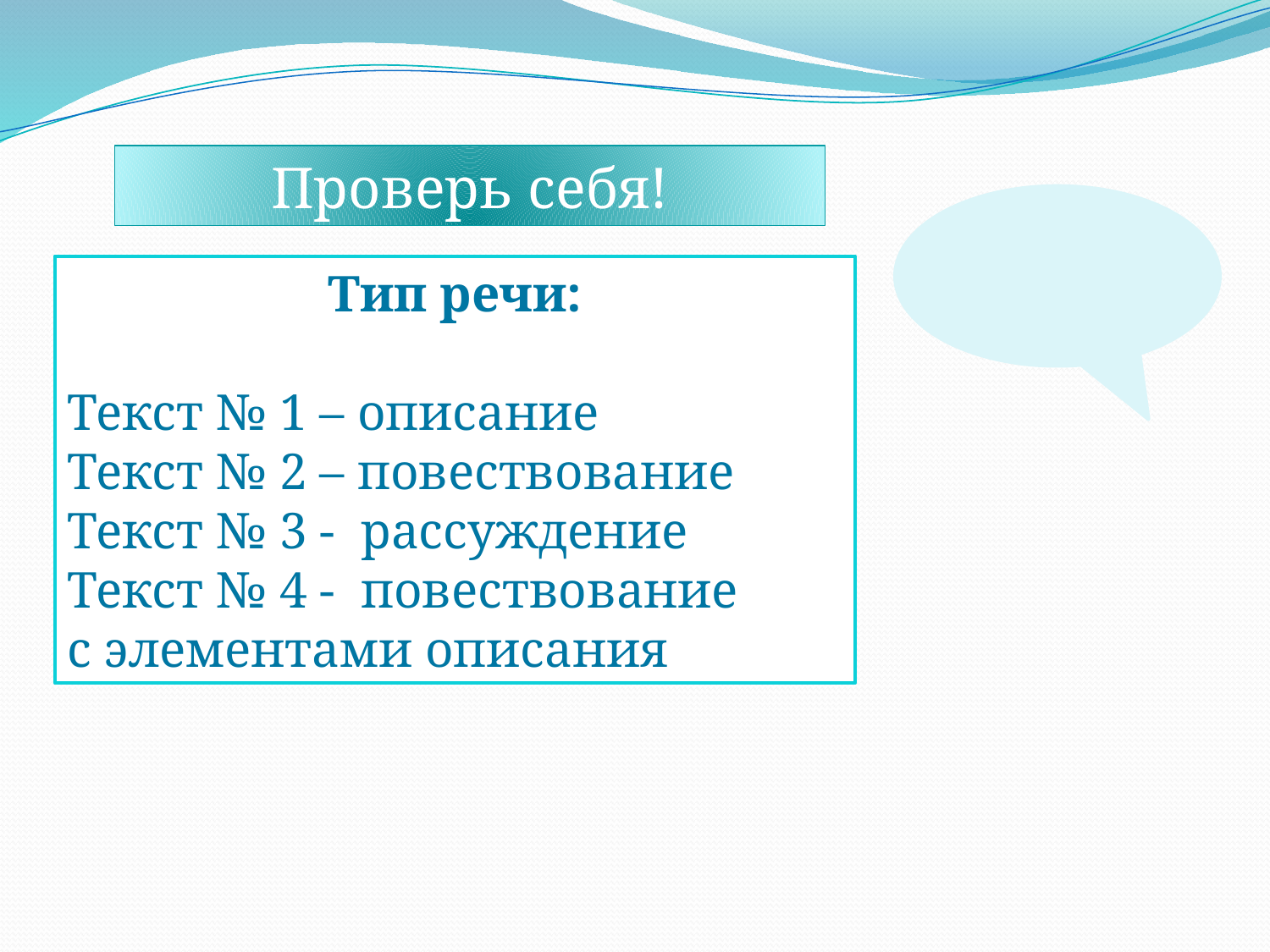

Проверь себя!

Тип речи:

Текст № 1 – описание
Текст № 2 – повествование
Текст № 3 -  рассуждение
Текст № 4 -  повествование
с элементами описания